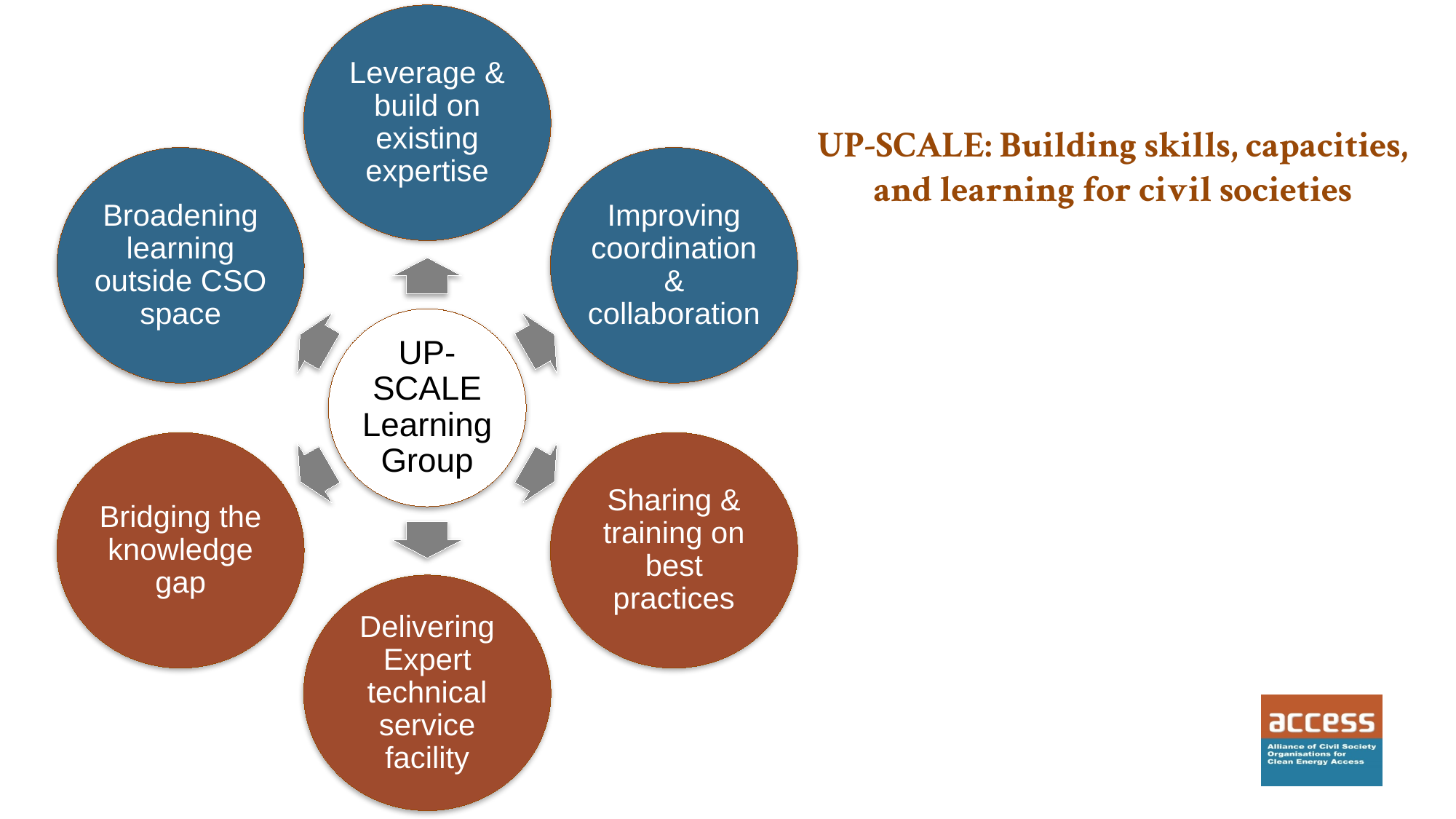

UP-SCALE Learning Group

Leverage & build on existing expertise

Improving coordination & collaboration

Sharing & training on best practices

Delivering Expert technical service facility

Bridging the knowledge gap

Broadening learning outside CSO space
# UP-SCALE: Building skills, capacities, and learning for civil societies